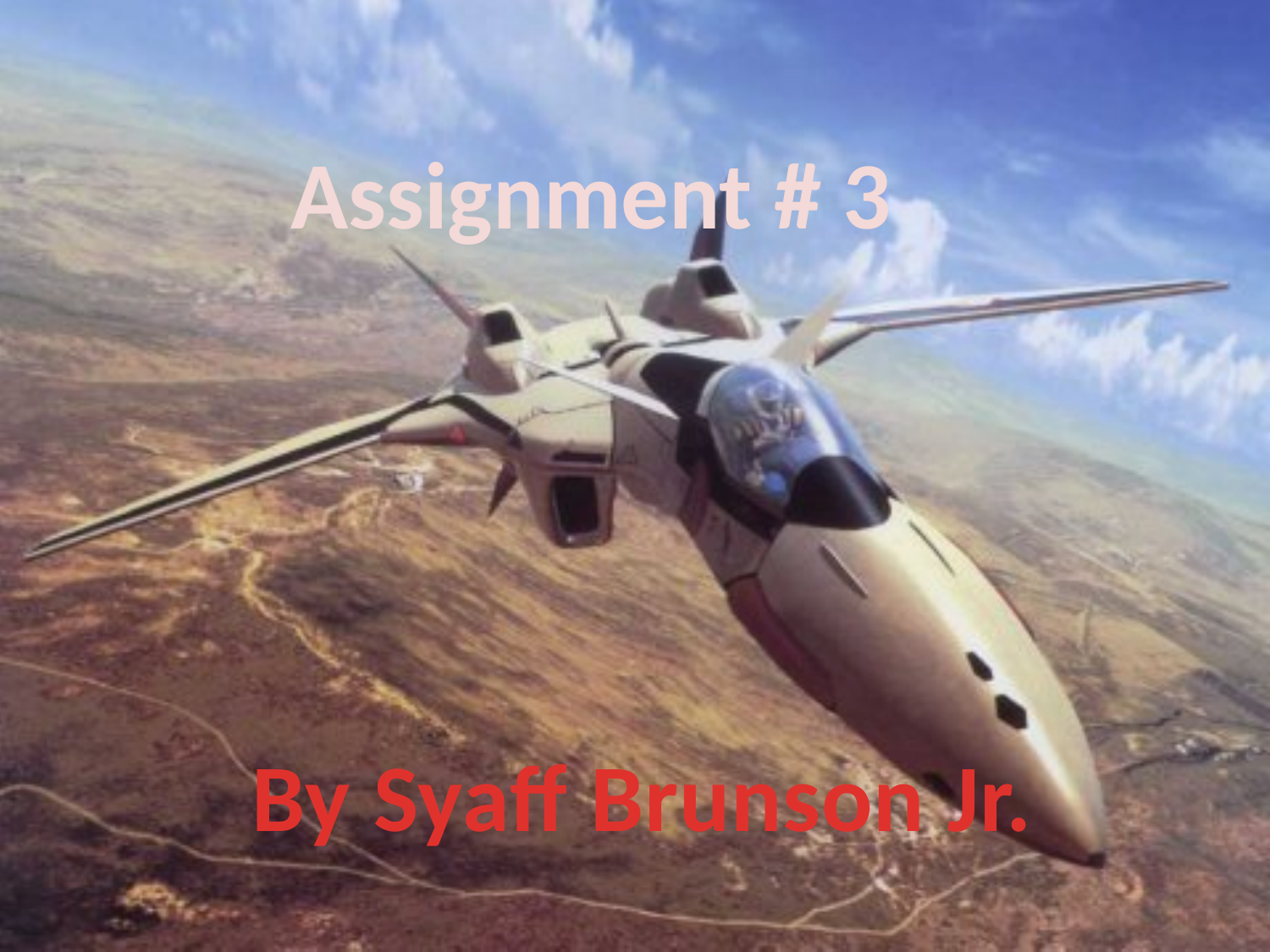

Assignment # 3
By Syaff Brunson Jr.